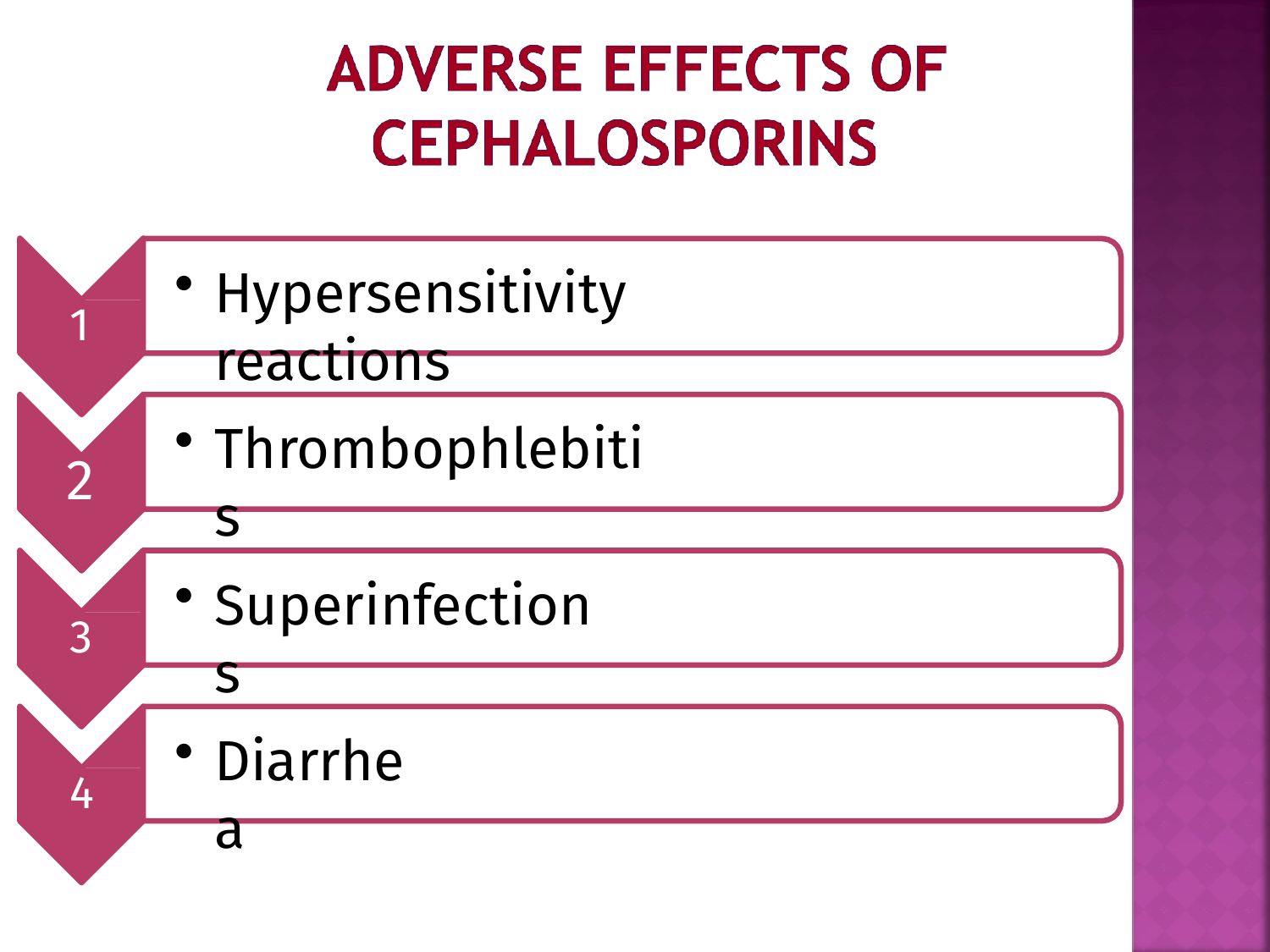

Hypersensitivity reactions
1

Thrombophlebitis
2

Superinfections
3

Diarrhea
4